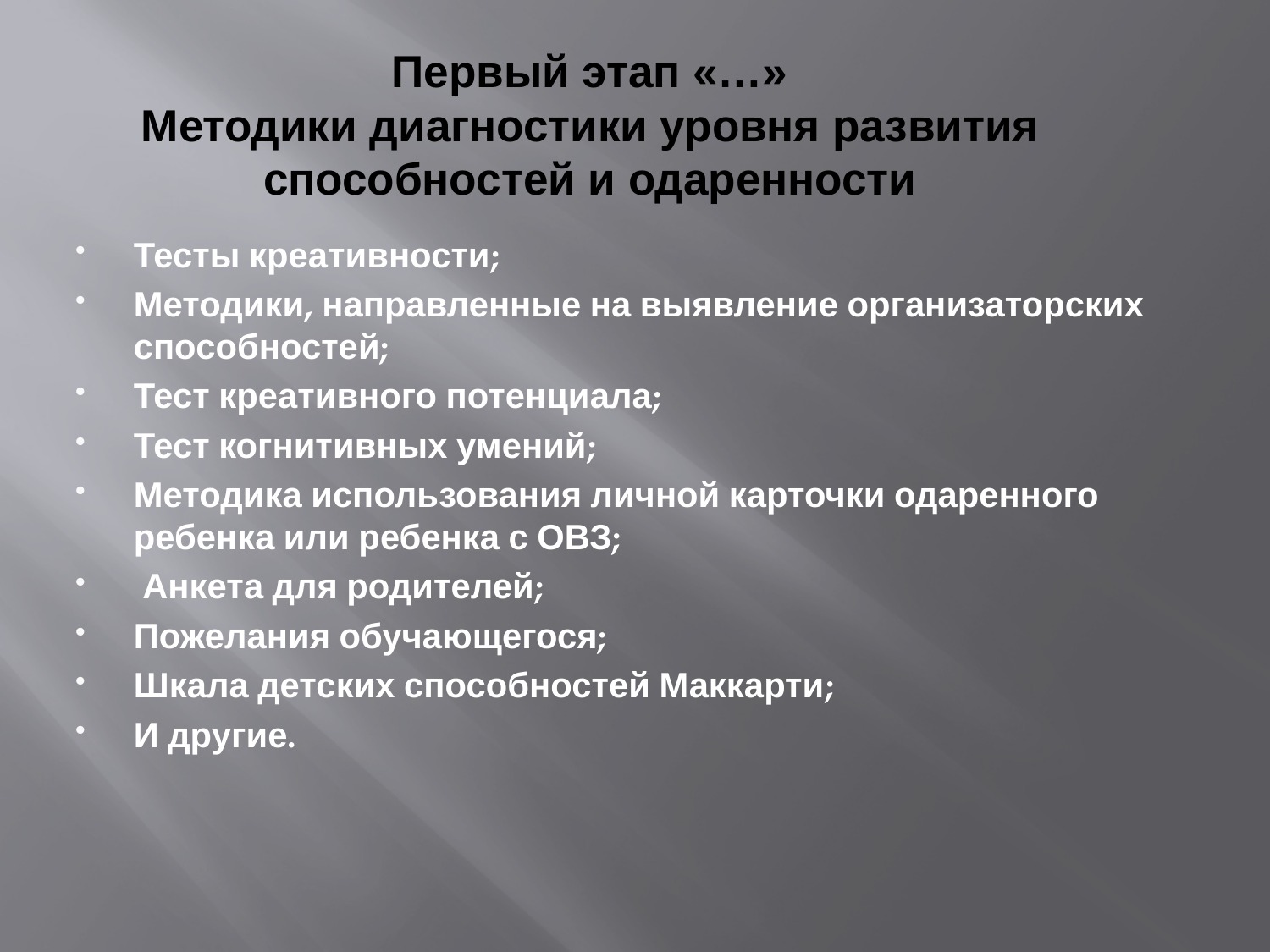

# Первый этап «…» Методики диагностики уровня развития способностей и одаренности
Тесты креативности;
Методики, направленные на выявление организаторских способностей;
Тест креативного потенциала;
Тест когнитивных умений;
Методика использования личной карточки одаренного ребенка или ребенка с ОВЗ;
 Анкета для родителей;
Пожелания обучающегося;
Шкала детских способностей Маккарти;
И другие.